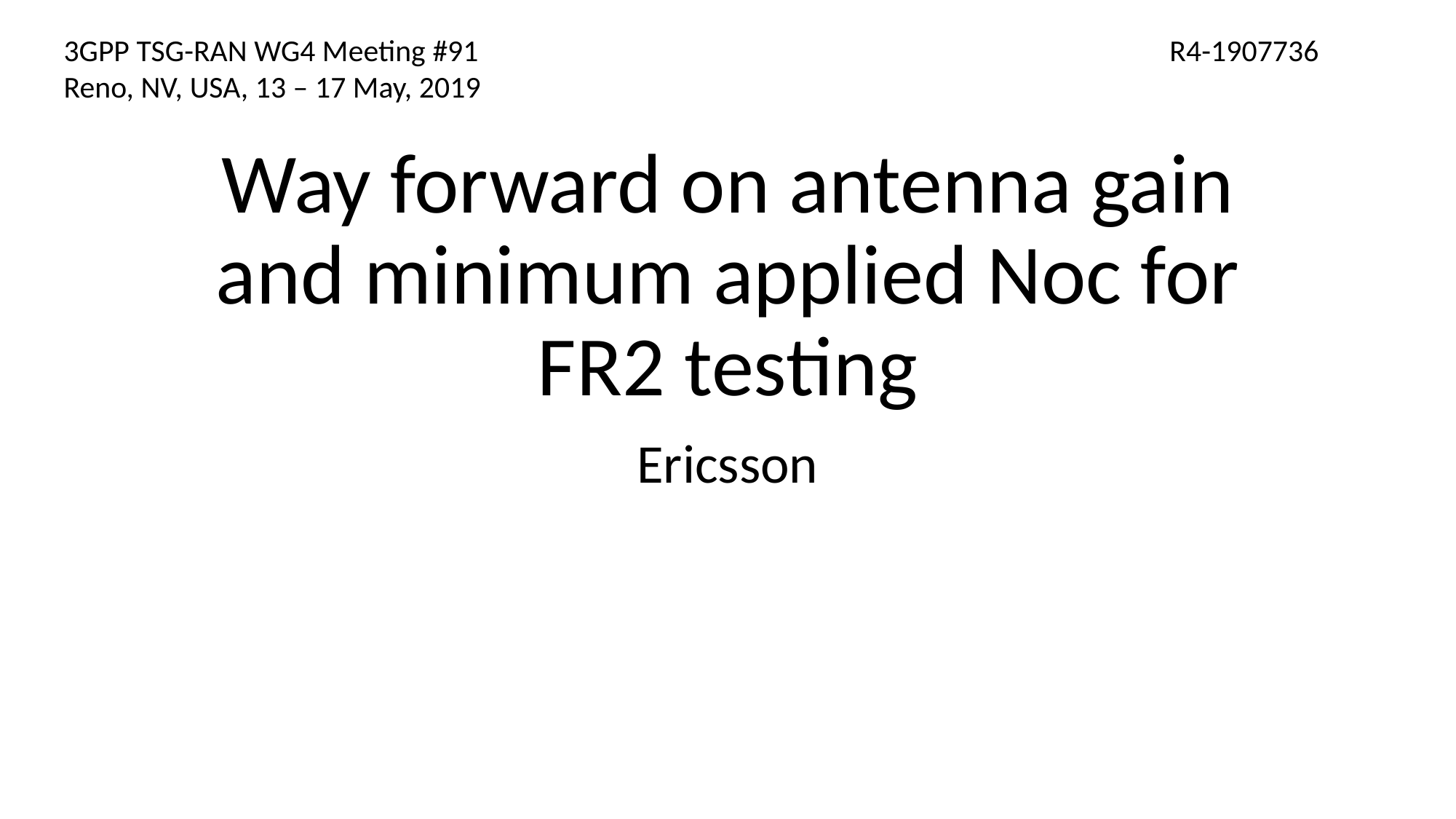

R4-1907736
3GPP TSG-RAN WG4 Meeting #91
Reno, NV, USA, 13 – 17 May, 2019
# Way forward on antenna gain and minimum applied Noc for FR2 testing
Ericsson